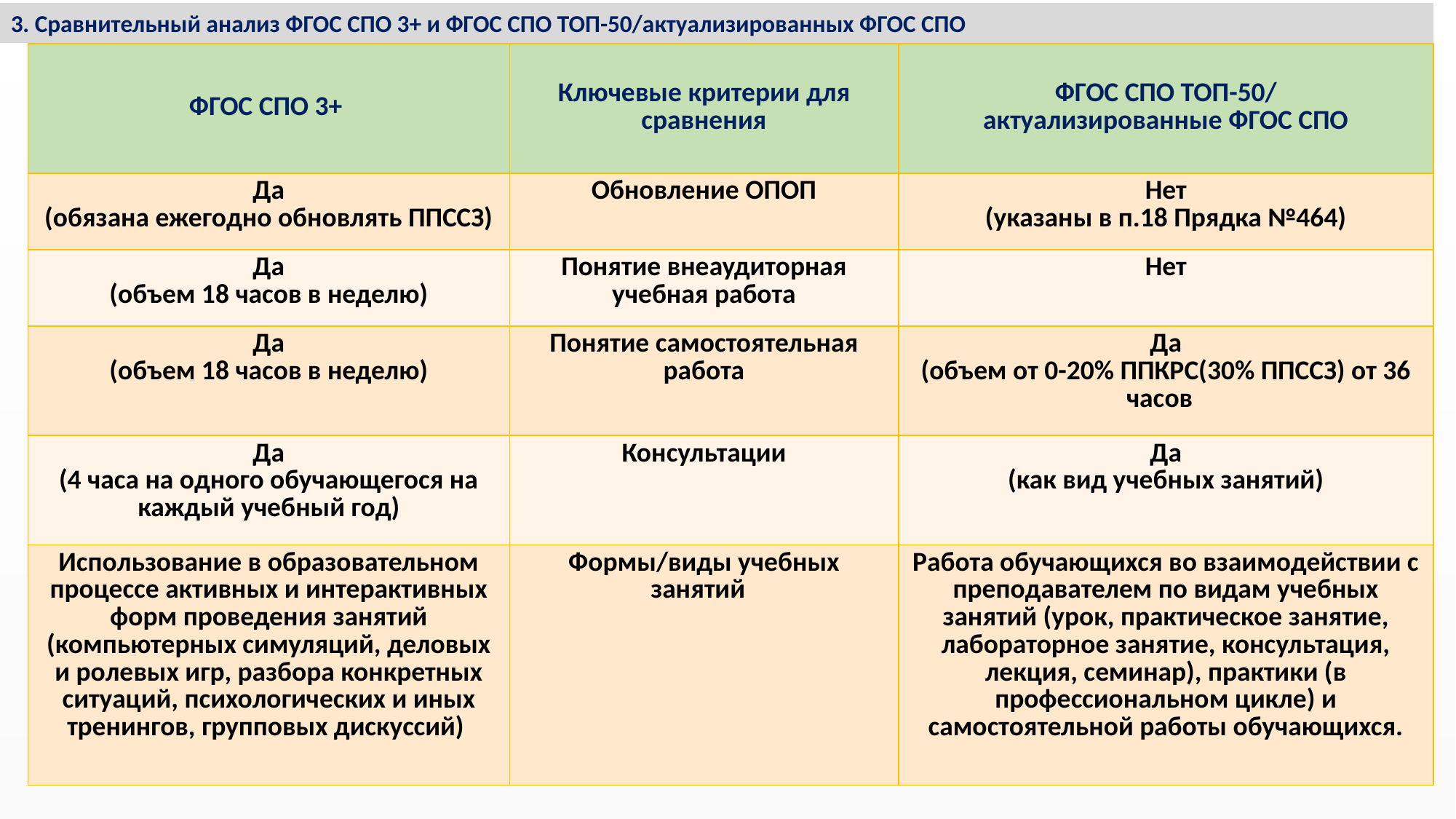

3. Сравнительный анализ ФГОС СПО 3+ и ФГОС СПО ТОП-50/актуализированных ФГОС СПО
| ФГОС СПО 3+ | Ключевые критерии для сравнения | ФГОС СПО ТОП-50/ актуализированные ФГОС СПО |
| --- | --- | --- |
| Да (обязана ежегодно обновлять ППССЗ) | Обновление ОПОП | Нет (указаны в п.18 Прядка №464) |
| Да (объем 18 часов в неделю) | Понятие внеаудиторная учебная работа | Нет |
| Да (объем 18 часов в неделю) | Понятие самостоятельная работа | Да (объем от 0-20% ППКРС(30% ППССЗ) от 36 часов |
| Да (4 часа на одного обучающегося на каждый учебный год) | Консультации | Да (как вид учебных занятий) |
| Использование в образовательном процессе активных и интерактивных форм проведения занятий (компьютерных симуляций, деловых и ролевых игр, разбора конкретных ситуаций, психологических и иных тренингов, групповых дискуссий) | Формы/виды учебных занятий | Работа обучающихся во взаимодействии с преподавателем по видам учебных занятий (урок, практическое занятие, лабораторное занятие, консультация, лекция, семинар), практики (в профессиональном цикле) и самостоятельной работы обучающихся. |